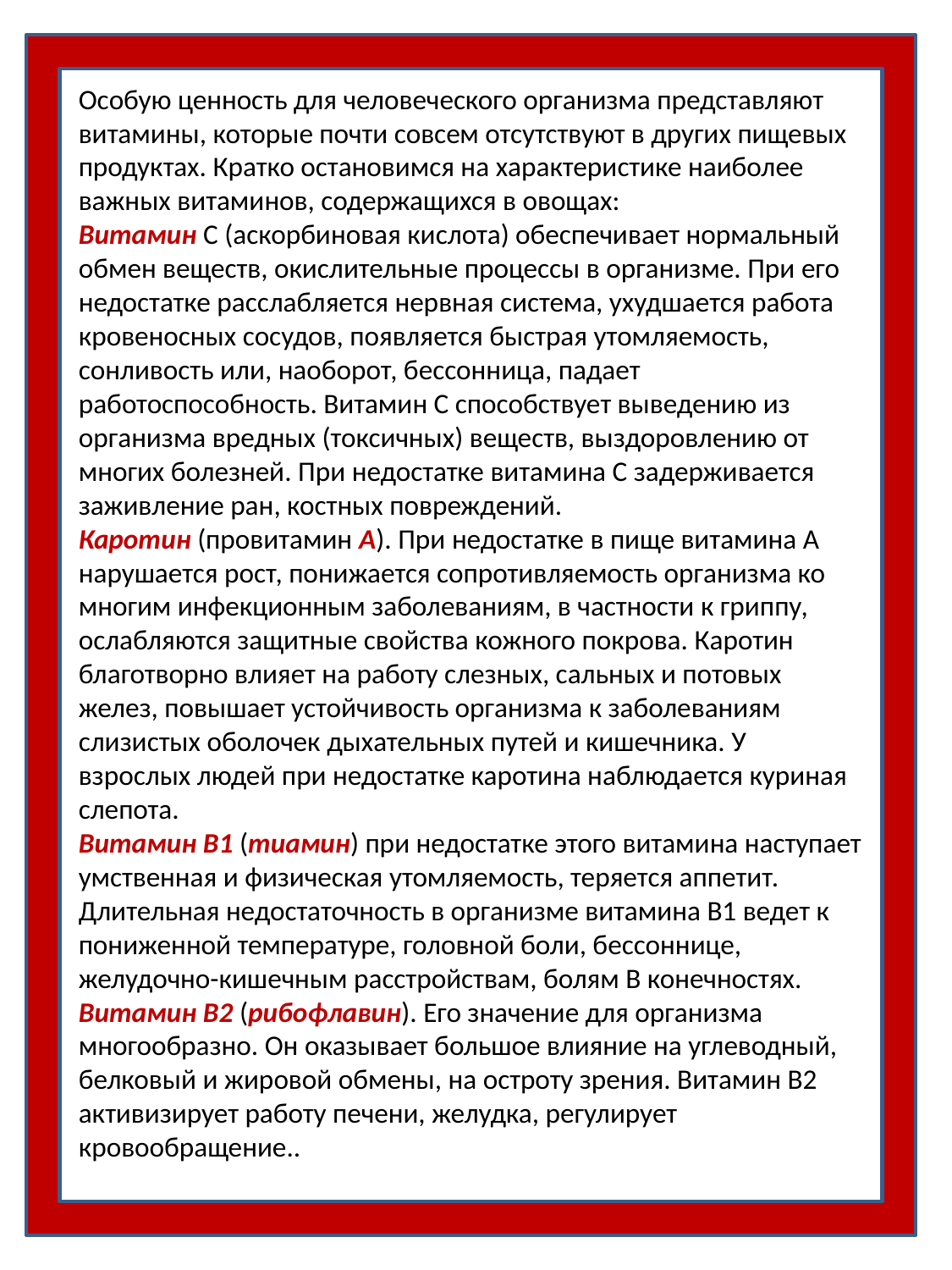

Особую ценность для человеческого организма представляют витамины, которые почти совсем отсутствуют в других пищевых продуктах. Кратко остановимся на характеристике наиболее важных витаминов, содержащихся в овощах:
Витамин С (аскорбиновая кислота) обеспечивает нормальный обмен веществ, окислительные процессы в организме. При его недостатке расслабляется нервная система, ухудшается работа кровеносных сосудов, появляется быстрая утомляемость, сонливость или, наоборот, бессонница, падает работоспособность. Витамин С способствует выведению из организма вредных (токсичных) веществ, выздоровлению от многих болезней. При недостатке витамина С задерживается заживление ран, костных повреждений.
Каротин (провитамин А). При недостатке в пище витамина А нарушается рост, понижается сопротивляемость организма ко многим инфекционным заболеваниям, в частности к гриппу, ослабляются защитные свойства кожного покрова. Каротин благотворно влияет на работу слезных, сальных и потовых желез, повышает устойчивость организма к заболеваниям слизистых оболочек дыхательных путей и кишечника. У взрослых людей при недостатке каротина наблюдается куриная слепота.
Витамин В1 (тиамин) при недостатке этого витамина наступает умственная и физическая утомляемость, теряется аппетит. Длительная недостаточность в организме витамина В1 ведет к пониженной температуре, головной боли, бессоннице, желудочно-кишечным расстройствам, болям В конечностях.
Витамин В2 (рибофлавин). Его значение для организма многообразно. Он оказывает большое влияние на углеводный, белковый и жировой обмены, на остроту зрения. Витамин В2 активизирует работу печени, желудка, регулирует кровообращение..